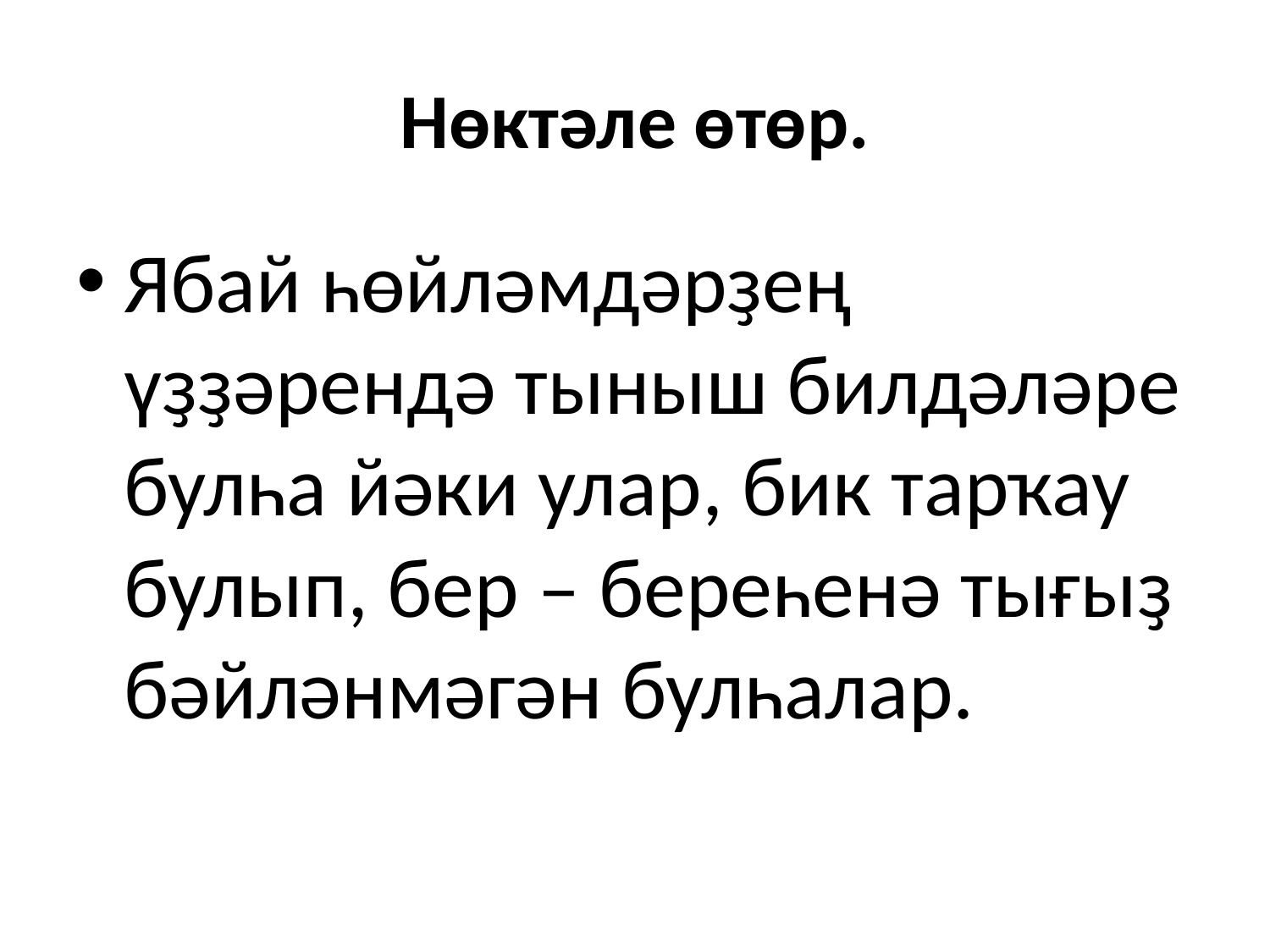

# Нөктәле өтөр.
Ябай һөйләмдәрҙең үҙҙәрендә тыныш билдәләре булһа йәки улар, бик тарҡау булып, бер – береһенә тығыҙ бәйләнмәгән булһалар.